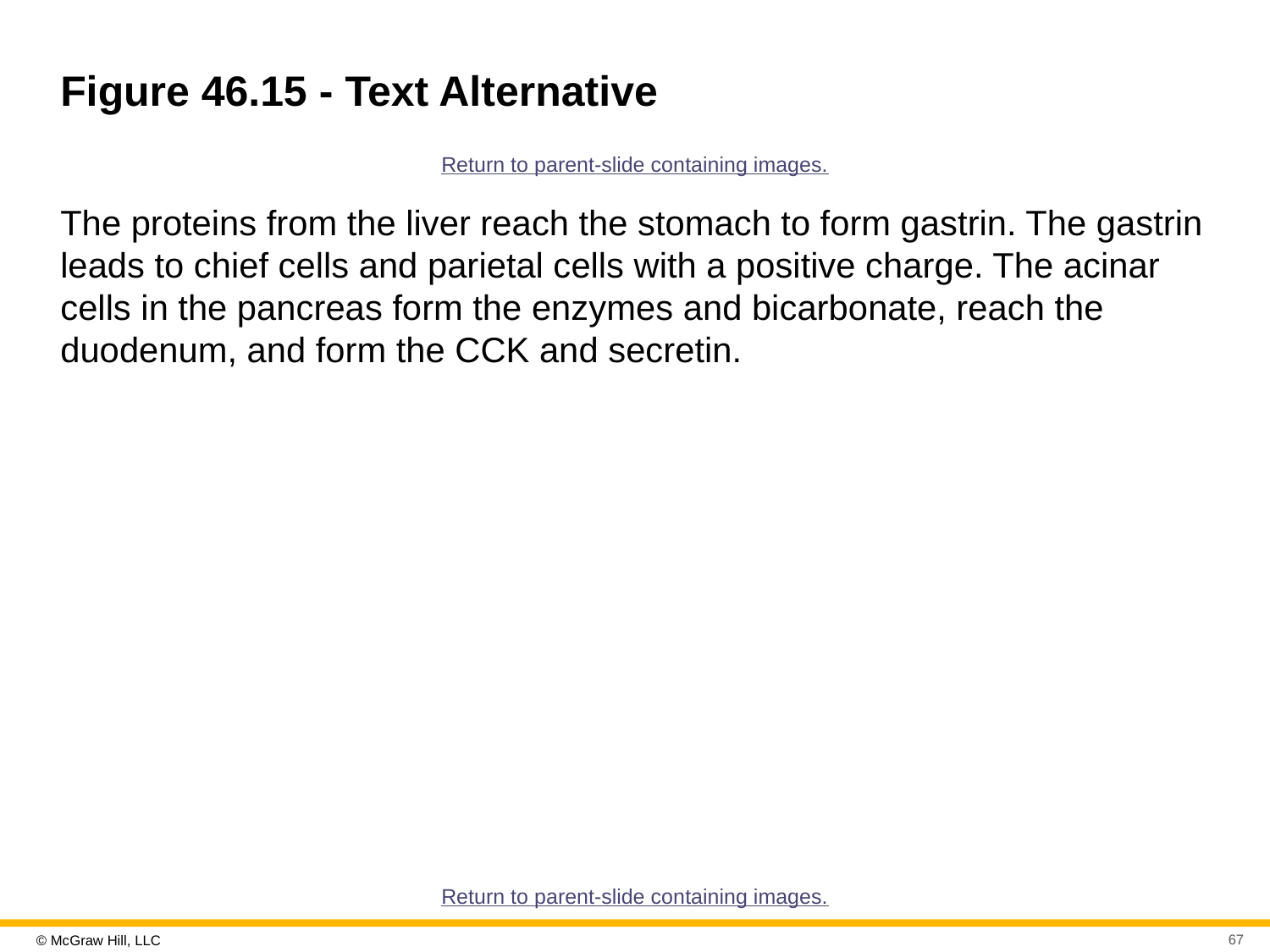

# Figure 46.15 - Text Alternative
Return to parent-slide containing images.
The proteins from the liver reach the stomach to form gastrin. The gastrin leads to chief cells and parietal cells with a positive charge. The acinar cells in the pancreas form the enzymes and bicarbonate, reach the duodenum, and form the CCK and secretin.
Return to parent-slide containing images.
67